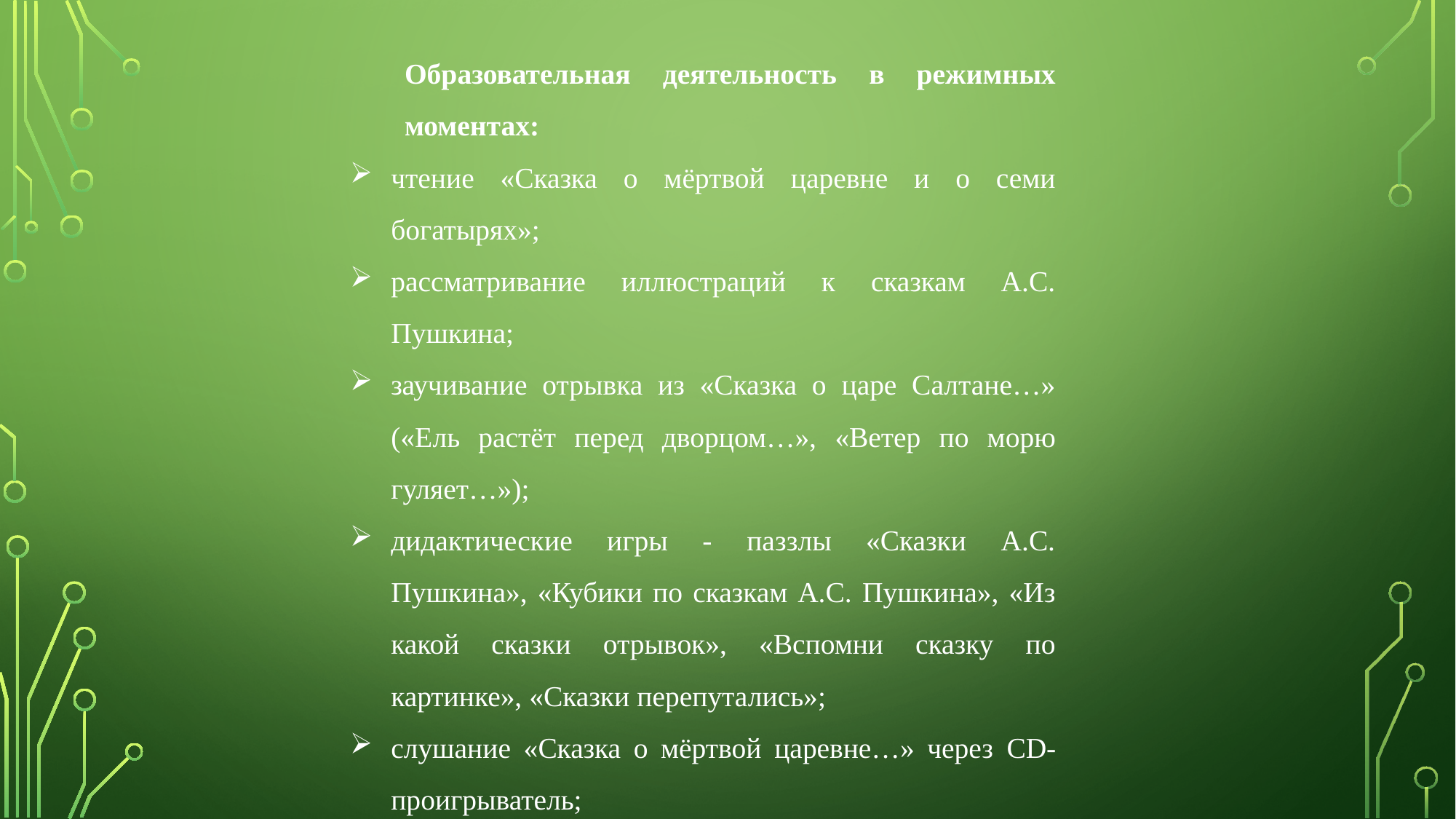

Образовательная деятельность в режимных моментах:
чтение «Сказка о мёртвой царевне и о семи богатырях»;
рассматривание иллюстраций к сказкам А.С. Пушкина;
заучивание отрывка из «Сказка о царе Салтане…» («Ель растёт перед дворцом…», «Ветер по морю гуляет…»);
дидактические игры - паззлы «Сказки А.С. Пушкина», «Кубики по сказкам А.С. Пушкина», «Из какой сказки отрывок», «Вспомни сказку по картинке», «Сказки перепутались»;
слушание «Сказка о мёртвой царевне…» через CD-проигрыватель;